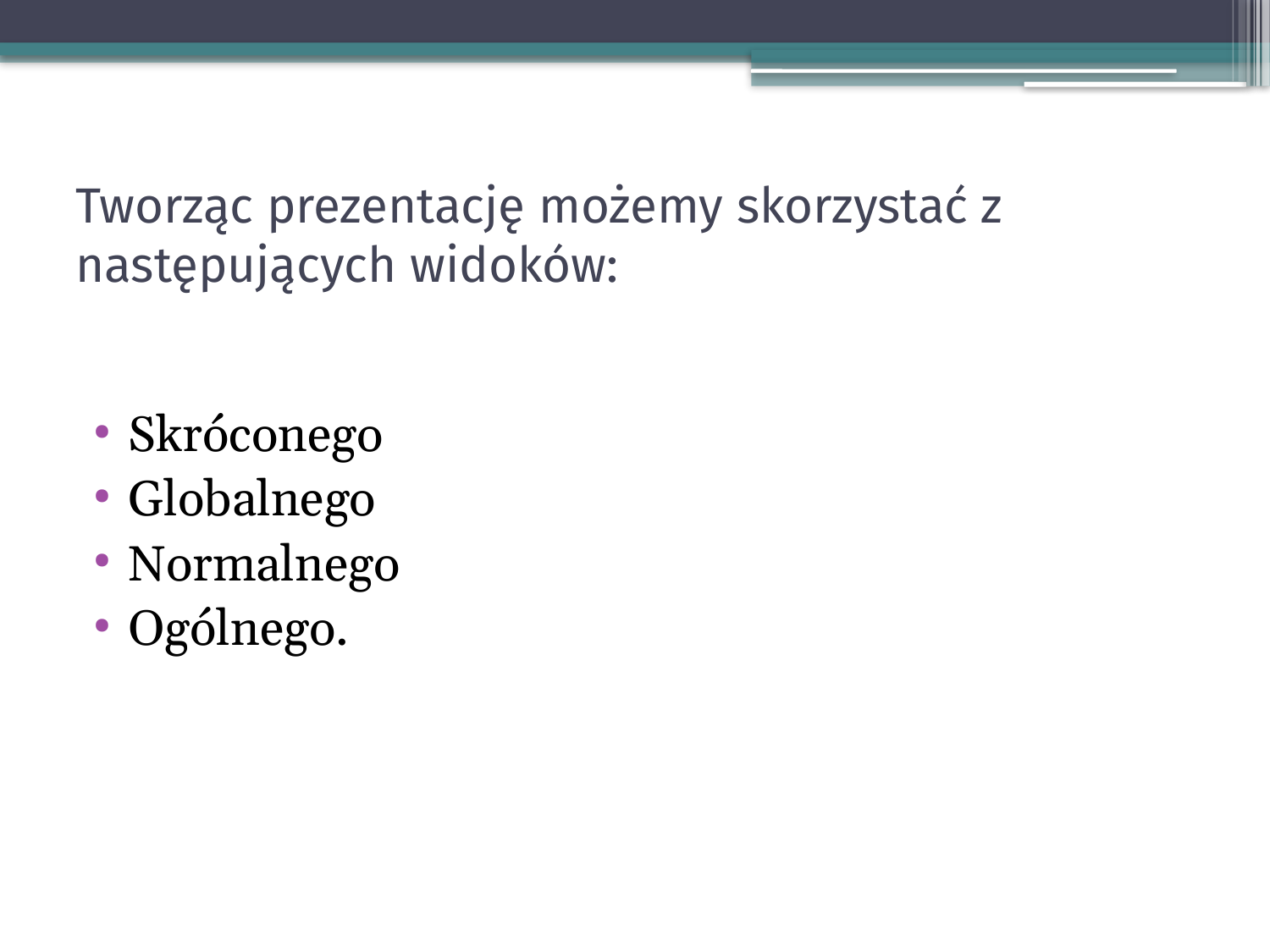

# Tworząc prezentację możemy skorzystać z następujących widoków:
Skróconego
Globalnego
Normalnego
Ogólnego.